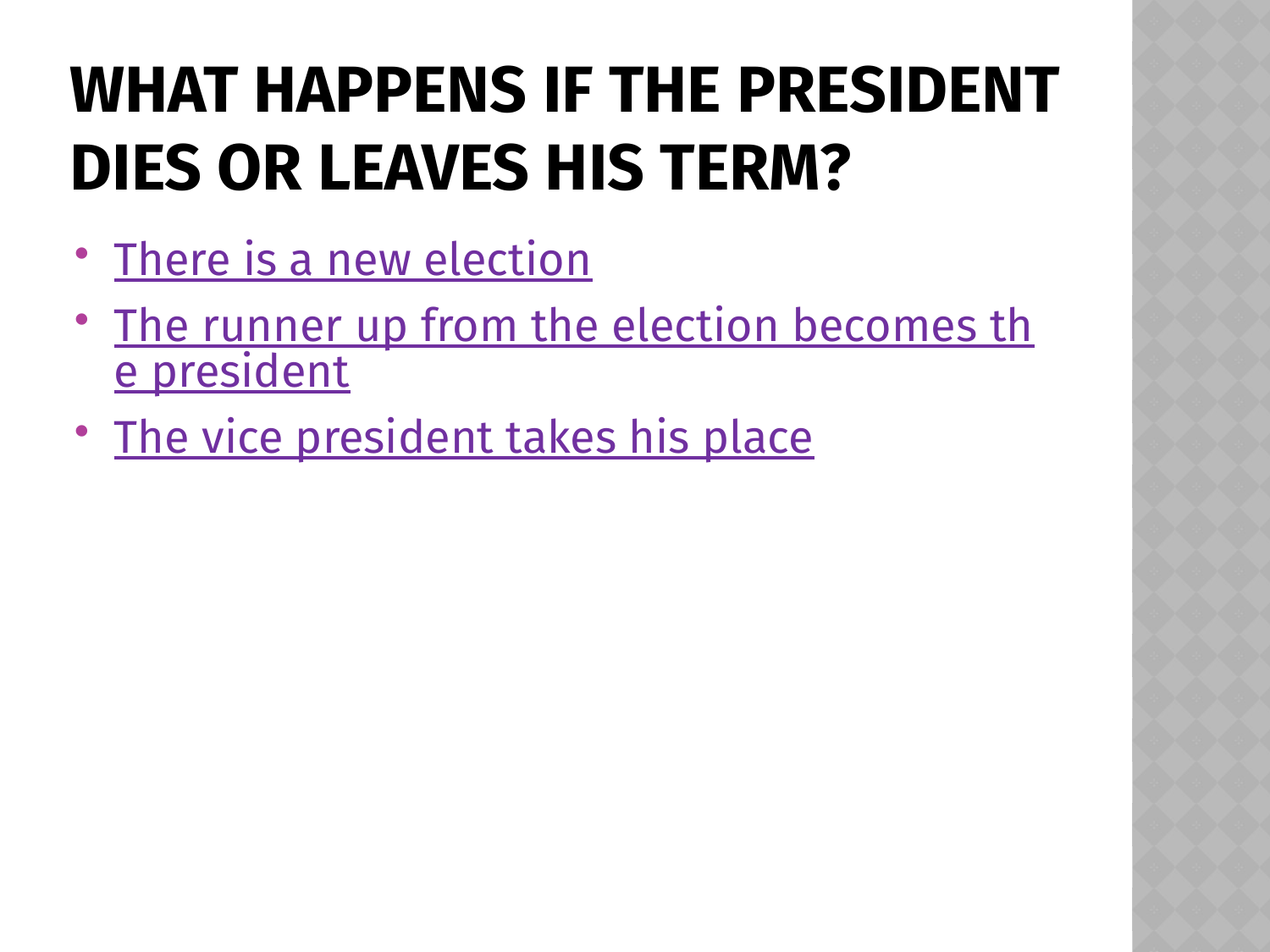

# What happens if the president dies or leaves his term?
There is a new election
The runner up from the election becomes the president
The vice president takes his place